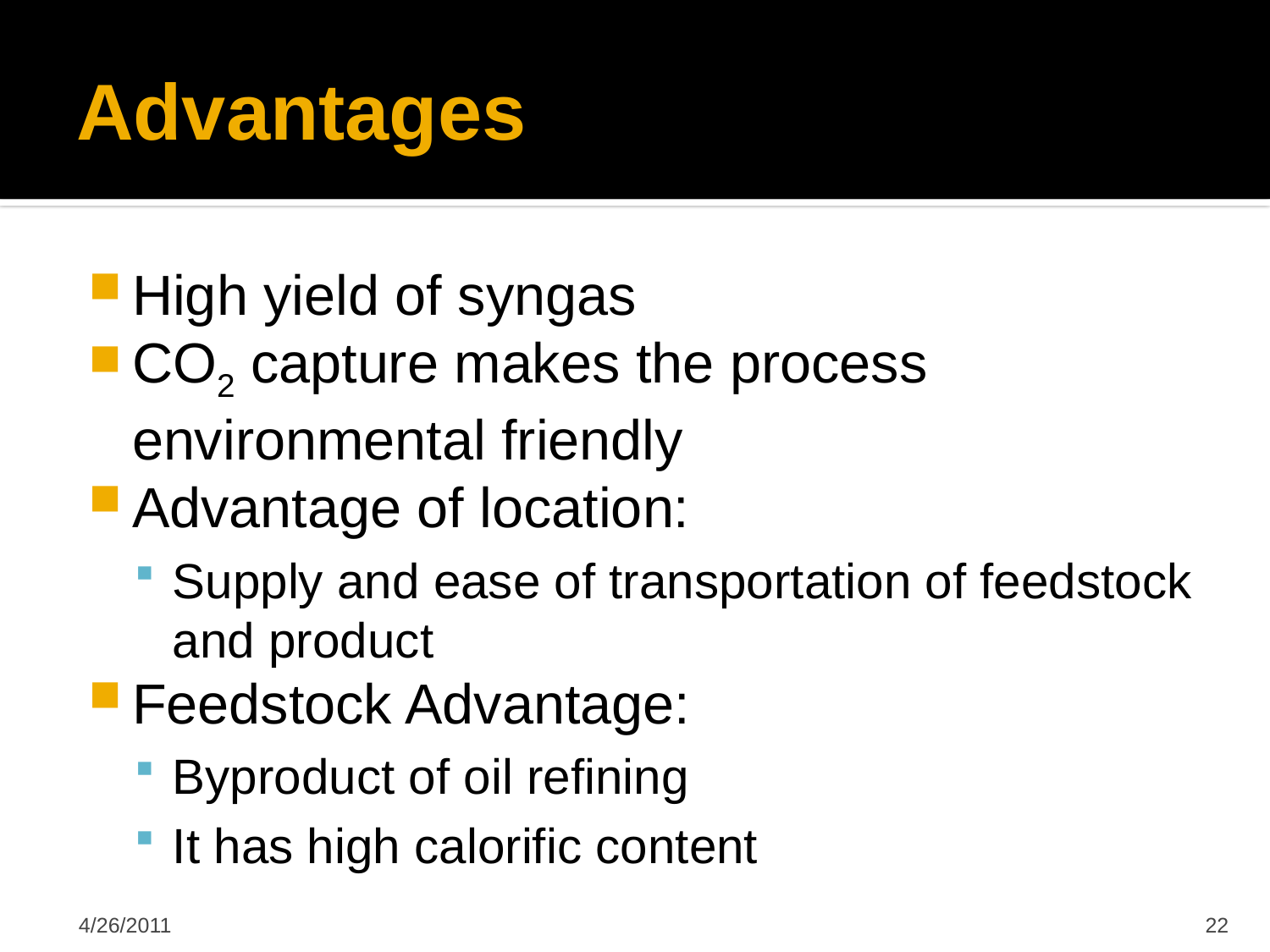

# Advantages
High yield of syngas
CO2 capture makes the process environmental friendly
Advantage of location:
Supply and ease of transportation of feedstock and product
Feedstock Advantage:
Byproduct of oil refining
It has high calorific content

4/26/2011
22